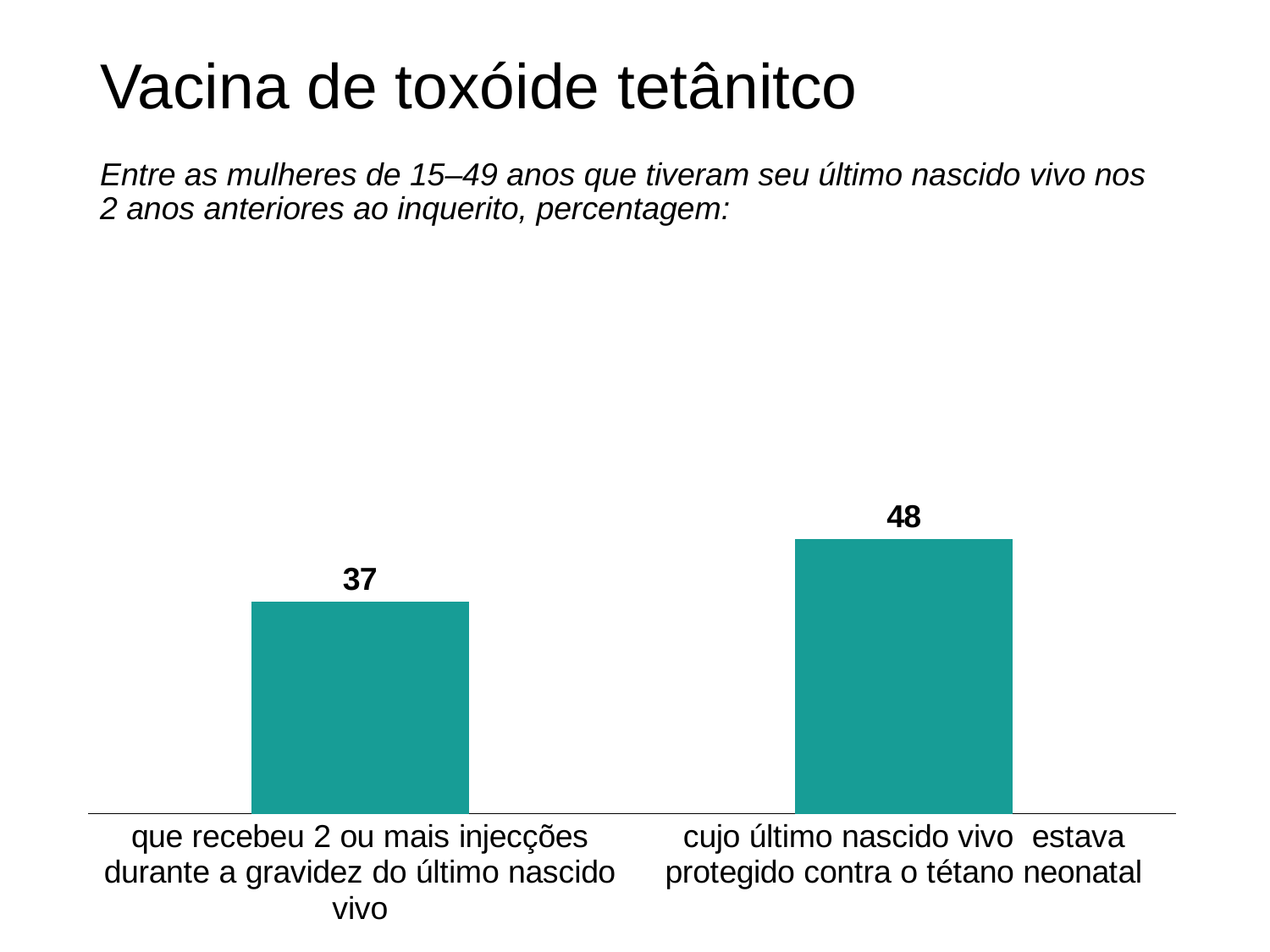

# Vacina de toxóide tetânitco
Entre as mulheres de 15–49 anos que tiveram seu último nascido vivo nos 2 anos anteriores ao inquerito, percentagem:

### Chart

| Category | que recebeu 2 ou mais injecções durante a gravidez do último nascido vivo |
|---|---|
| que recebeu 2 ou mais injecções durante a gravidez do último nascido vivo | 37.0 |
| cujo último nascido vivo  estava protegido contra o tétano neonatal | 48.0 |